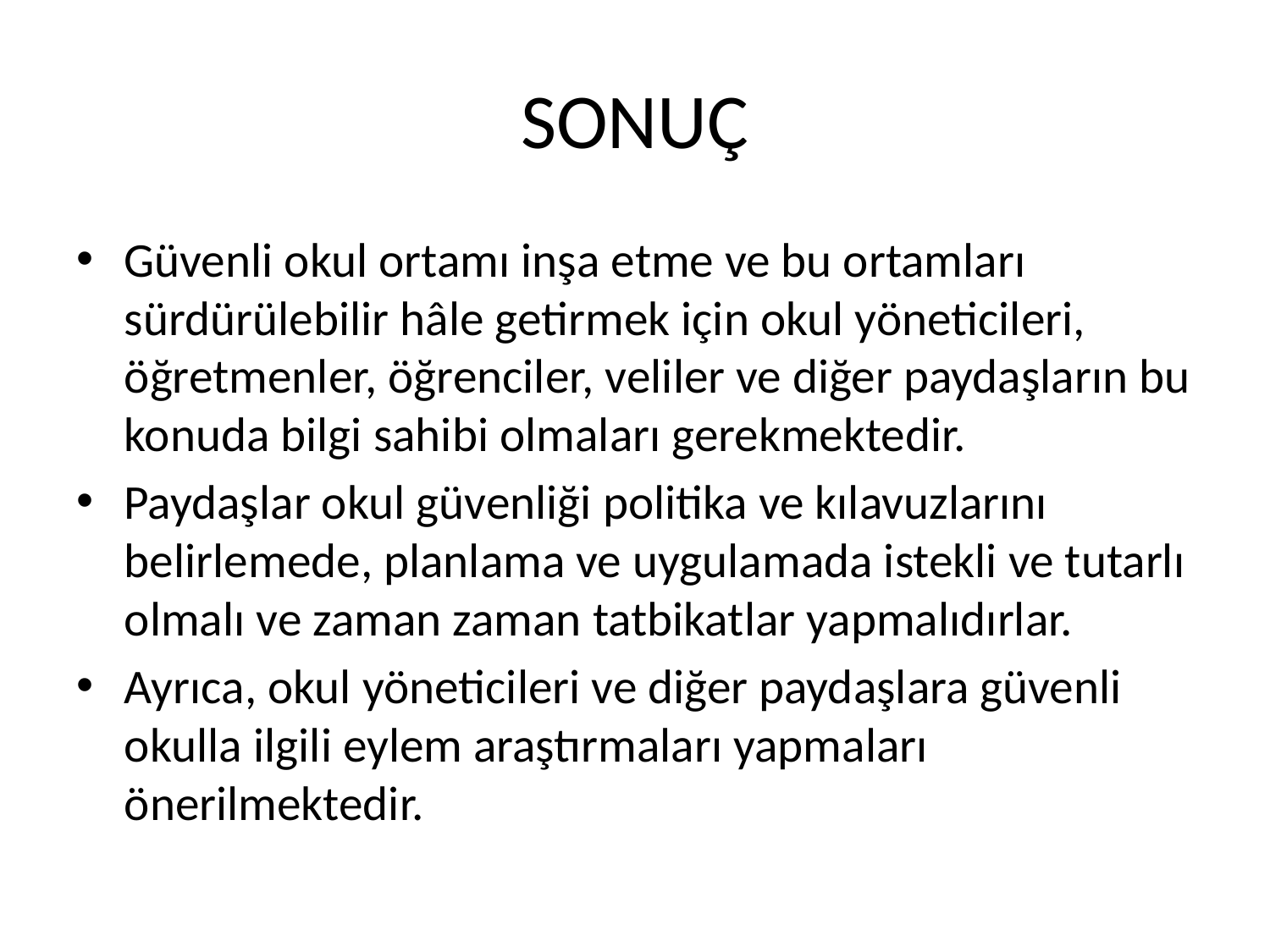

# SONUÇ
Güvenli okul ortamı inşa etme ve bu ortamları sürdürülebilir hâle getirmek için okul yöneticileri, öğretmenler, öğrenciler, veliler ve diğer paydaşların bu konuda bilgi sahibi olmaları gerekmektedir.
Paydaşlar okul güvenliği politika ve kılavuzlarını belirlemede, planlama ve uygulamada istekli ve tutarlı olmalı ve zaman zaman tatbikatlar yapmalıdırlar.
Ayrıca, okul yöneticileri ve diğer paydaşlara güvenli okulla ilgili eylem araştırmaları yapmaları önerilmektedir.